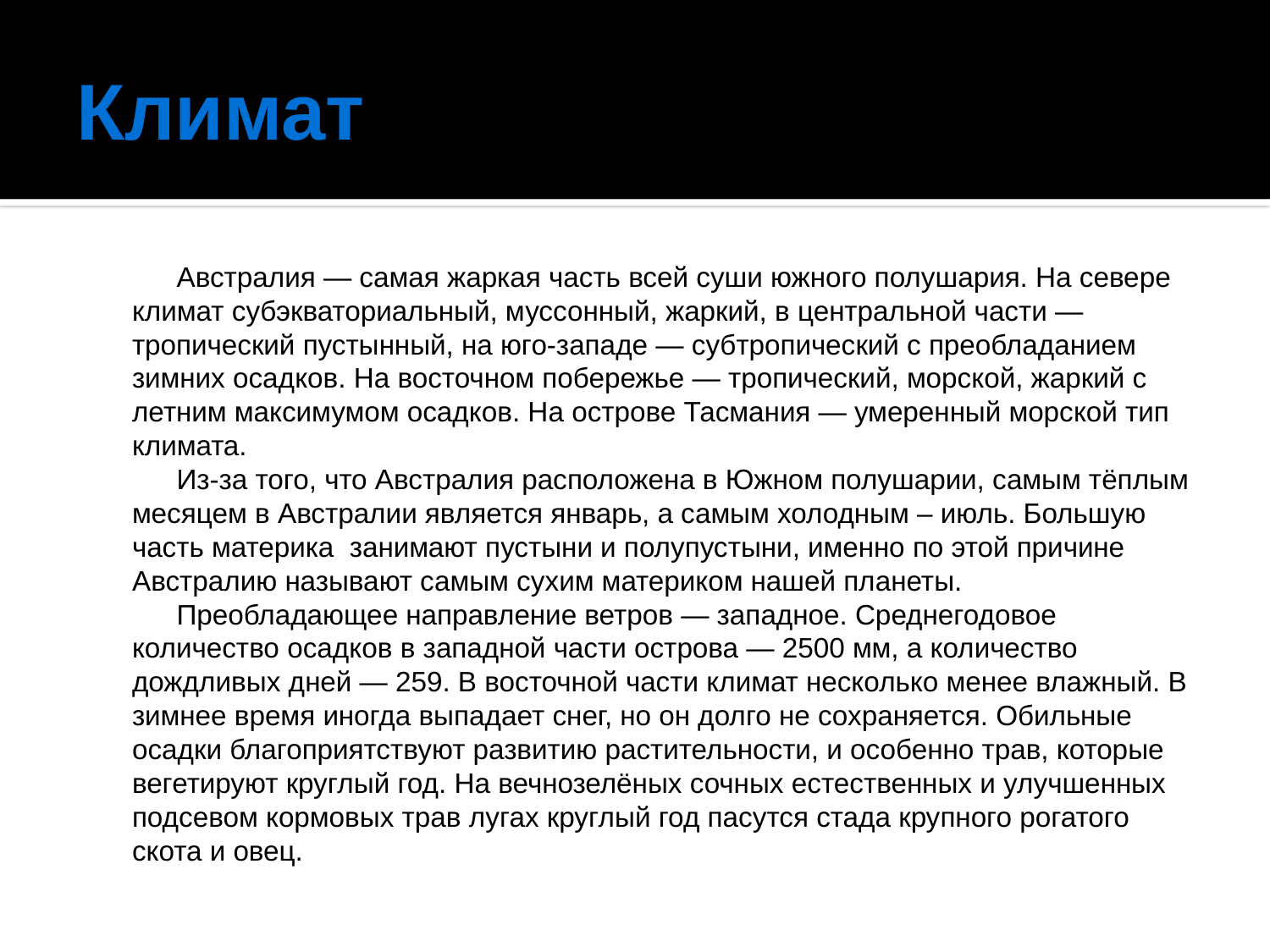

# Климат
Австралия — самая жаркая часть всей суши южного полушария. На севере климат субэкваториальный, муссонный, жаркий, в центральной части — тропический пустынный, на юго-западе — субтропический с преобладанием зимних осадков. На восточном побережье — тропический, морской, жаркий с летним максимумом осадков. На острове Тасмания — умеренный морской тип климата.
Из-за того, что Австралия расположена в Южном полушарии, самым тёплым месяцем в Австралии является январь, а самым холодным – июль. Большую часть материка  занимают пустыни и полупустыни, именно по этой причине Австралию называют самым сухим материком нашей планеты.
Преобладающее направление ветров — западное. Среднегодовое количество осадков в западной части острова — 2500 мм, а количество дождливых дней — 259. В восточной части климат несколько менее влажный. В зимнее время иногда выпадает снег, но он долго не сохраняется. Обильные осадки благоприятствуют развитию растительности, и особенно трав, которые вегетируют круглый год. На вечнозелёных сочных естественных и улучшенных подсевом кормовых трав лугах круглый год пасутся стада крупного рогатого скота и овец.